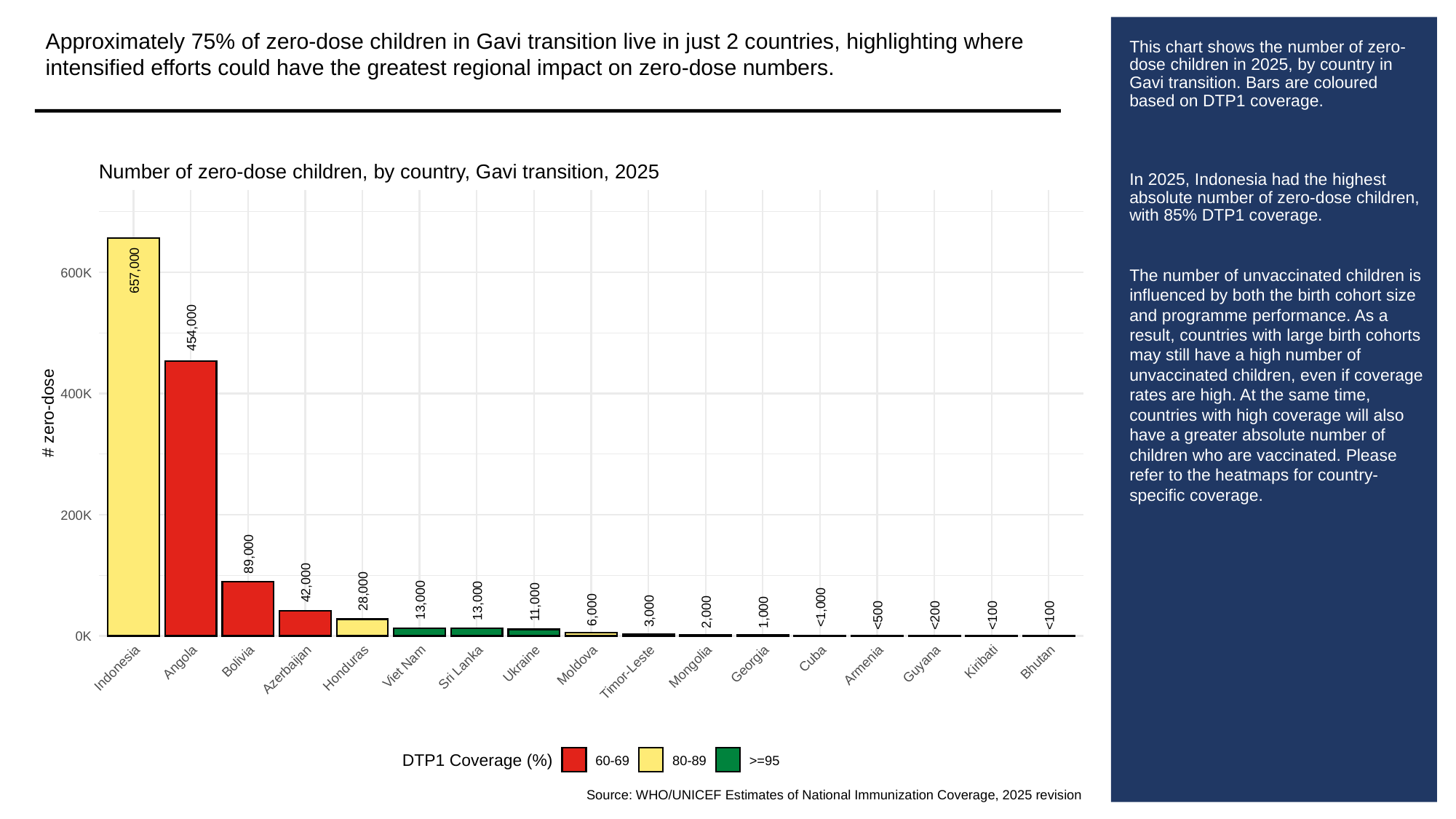

Approximately 75% of zero-dose children in Gavi transition live in just 2 countries, highlighting where intensified efforts could have the greatest regional impact on zero-dose numbers.
# This chart shows the number of zero-dose children in 2025, by country in Gavi transition. Bars are coloured based on DTP1 coverage.

In 2025, Indonesia had the highest absolute number of zero-dose children, with 85% DTP1 coverage.

The number of unvaccinated children is influenced by both the birth cohort size and programme performance. As a result, countries with large birth cohorts may still have a high number of unvaccinated children, even if coverage rates are high. At the same time, countries with high coverage will also have a greater absolute number of children who are vaccinated. Please refer to the heatmaps for country-specific coverage.

Number of zero-dose children, by country, Gavi transition, 2025

657,000
600K

454,000

400K

# zero-dose

200K

89,000

42,000

28,000
13,000
13,000
11,000
<1,000
6,000
3,000
2,000
1,000
<500

<200
<100
<100

0K

Cuba
Bolivia
Kiribati
Angola
Bhutan
Ukraine
Guyana
Georgia
Armenia
Moldova
Mongolia
Viet Nam
Sri Lanka
Honduras
Indonesia
Azerbaijan
Timor-Leste

DTP1 Coverage (%)
60-69
80-89
>=95
Source: WHO/UNICEF Estimates of National Immunization Coverage, 2025 revision